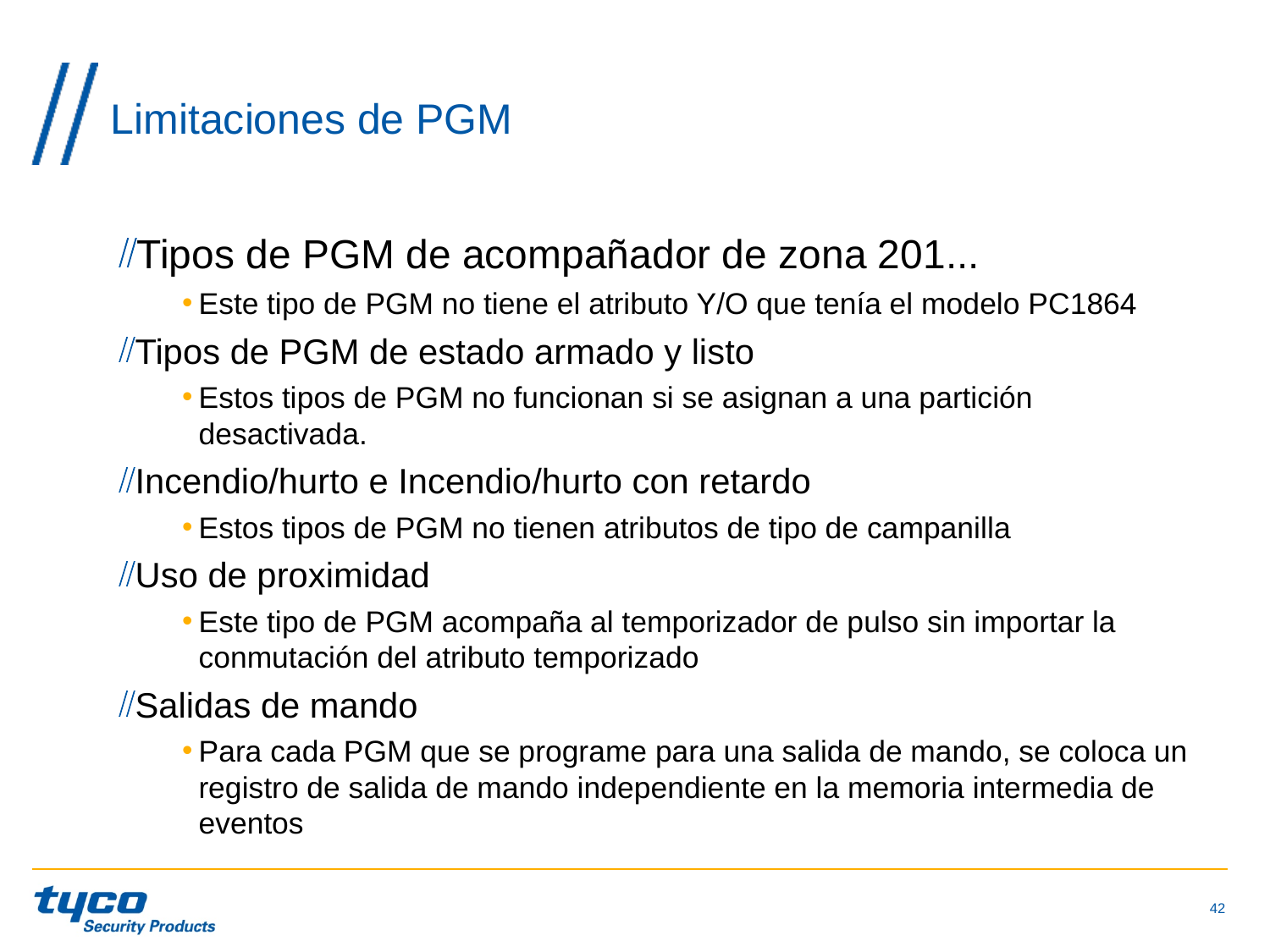

# Limitaciones de PGM
Tipos de PGM de acompañador de zona 201...
Este tipo de PGM no tiene el atributo Y/O que tenía el modelo PC1864
Tipos de PGM de estado armado y listo
Estos tipos de PGM no funcionan si se asignan a una partición desactivada.
Incendio/hurto e Incendio/hurto con retardo
Estos tipos de PGM no tienen atributos de tipo de campanilla
Uso de proximidad
Este tipo de PGM acompaña al temporizador de pulso sin importar la conmutación del atributo temporizado
Salidas de mando
Para cada PGM que se programe para una salida de mando, se coloca un registro de salida de mando independiente en la memoria intermedia de eventos
42